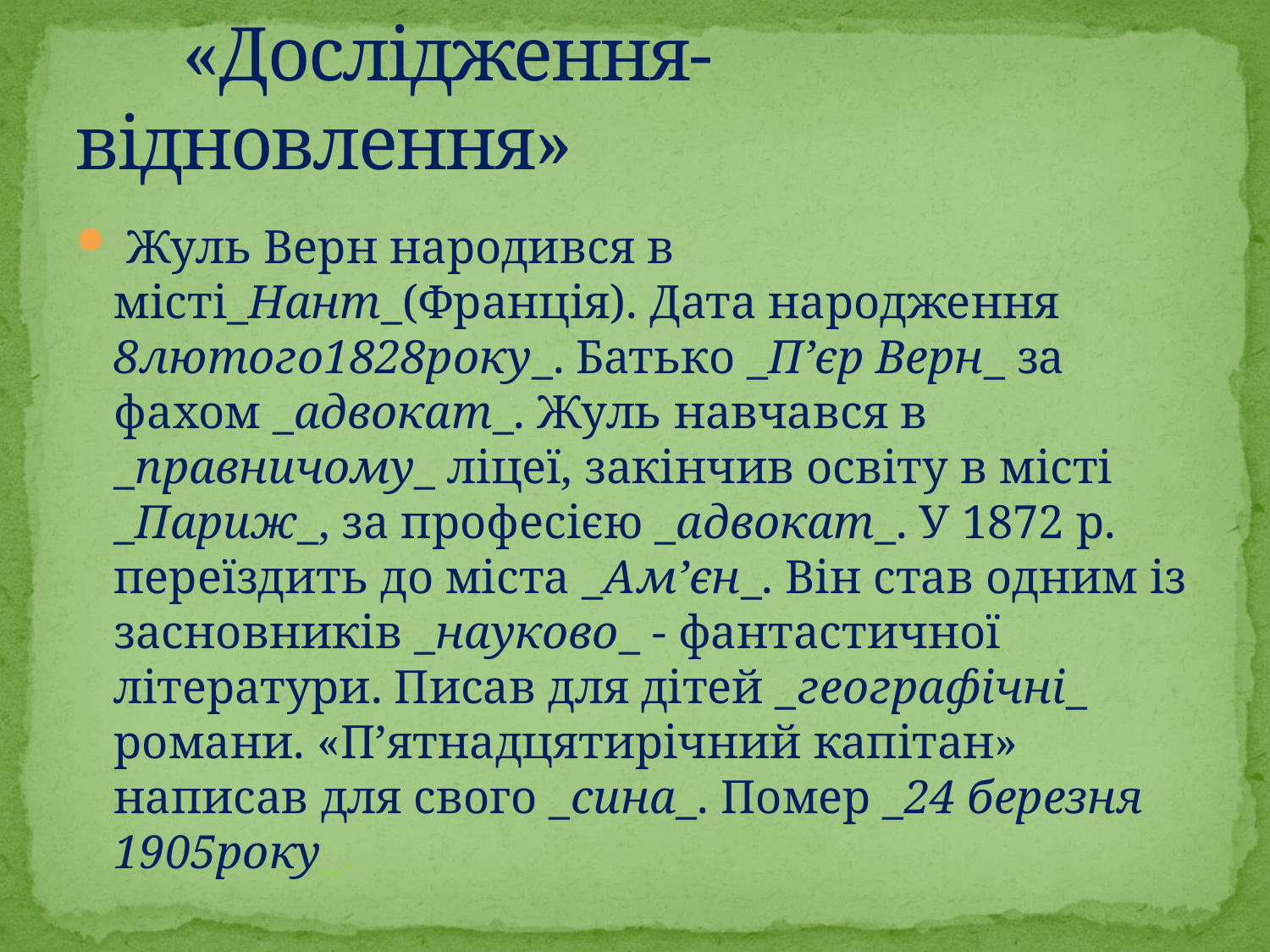

# «Дослідження-відновлення»
 Жуль Верн народився в місті_Нант_(Франція). Дата народження 8лютого1828року_. Батько _П’єр Верн_ за фахом _адвокат_. Жуль навчався в _правничому_ ліцеї, закінчив освіту в місті _Париж_, за професією _адвокат_. У 1872 р. переїздить до міста _Ам’єн_. Він став одним із засновників _науково_ - фантастичної літератури. Писав для дітей _географічні_ романи. «П’ятнадцятирічний капітан» написав для свого _сина_. Помер _24 березня 1905року_.